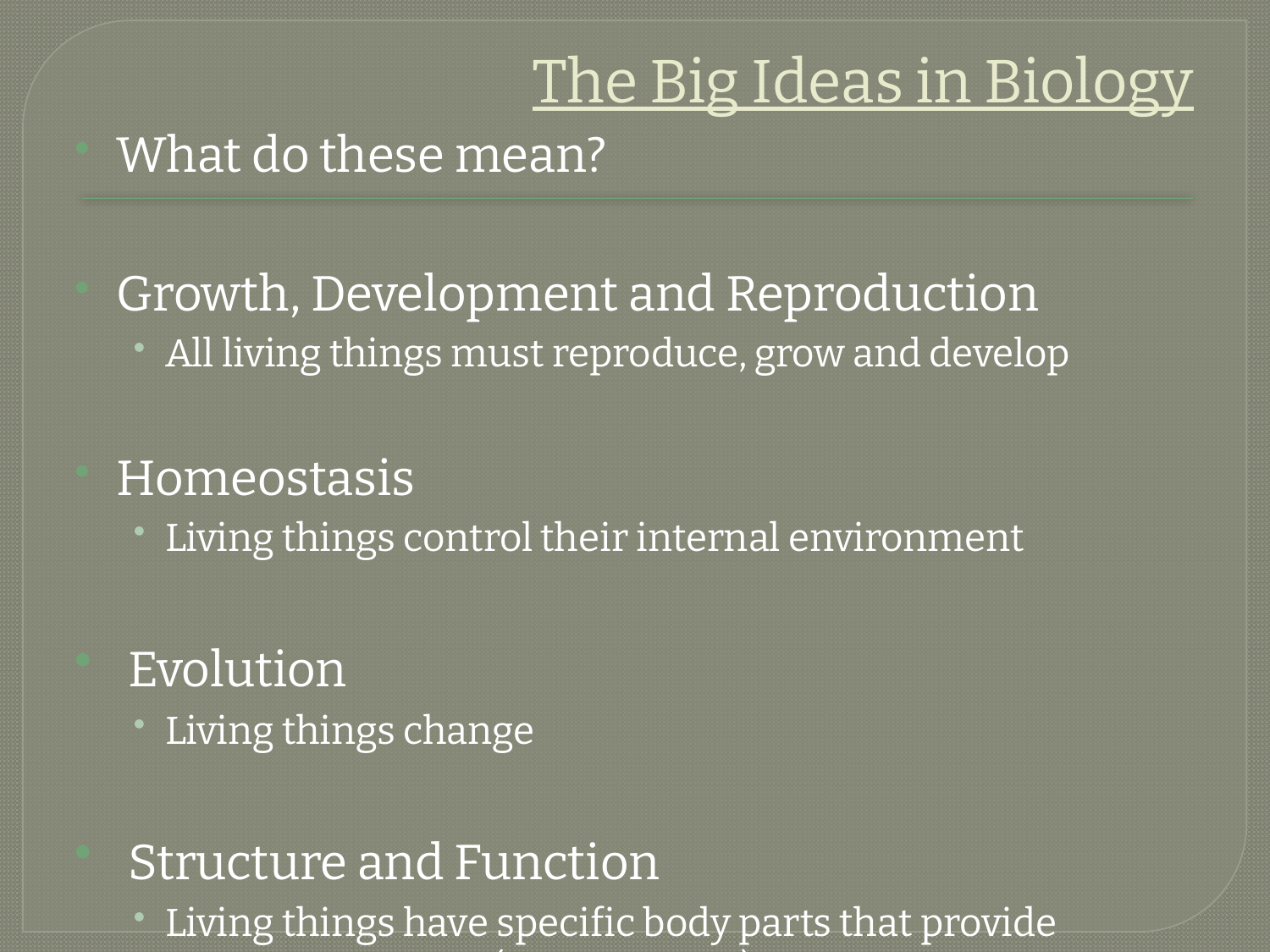

# The Big Ideas in Biology
What do these mean?

Growth, Development and Reproduction
All living things must reproduce, grow and develop

Homeostasis
Living things control their internal environment

 Evolution
Living things change

 Structure and Function
Living things have specific body parts that provide specific functions (eyes, legs, etc)